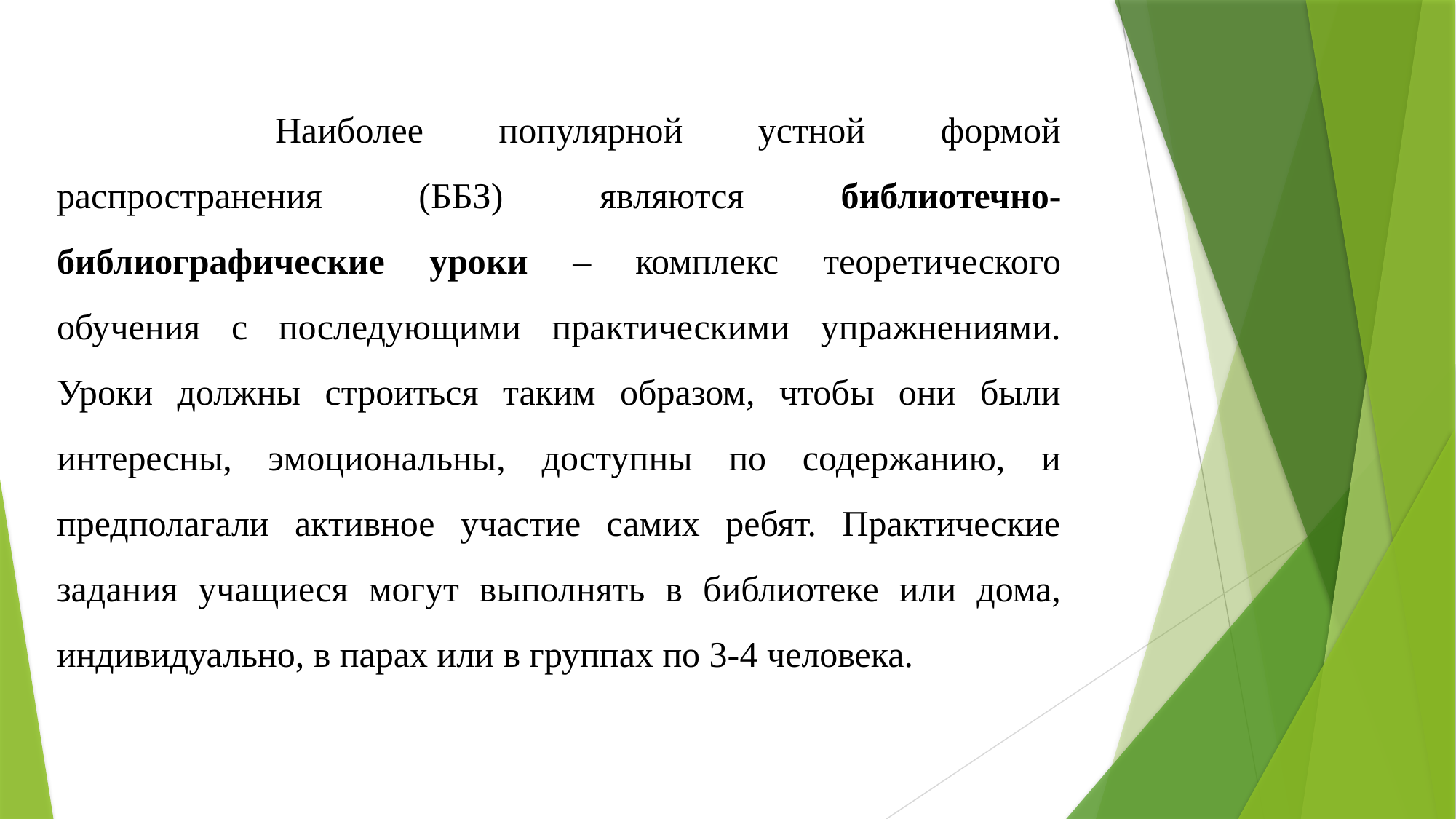

Наиболее популярной устной формой распространения (ББЗ) являются библиотечно-библиографические уроки – комплекс теоретического обучения с последующими практическими упражнениями. Уроки должны строиться таким образом, чтобы они были интересны, эмоциональны, доступны по содержанию, и предполагали активное участие самих ребят. Практические задания учащиеся могут выполнять в библиотеке или дома, индивидуально, в парах или в группах по 3-4 человека.